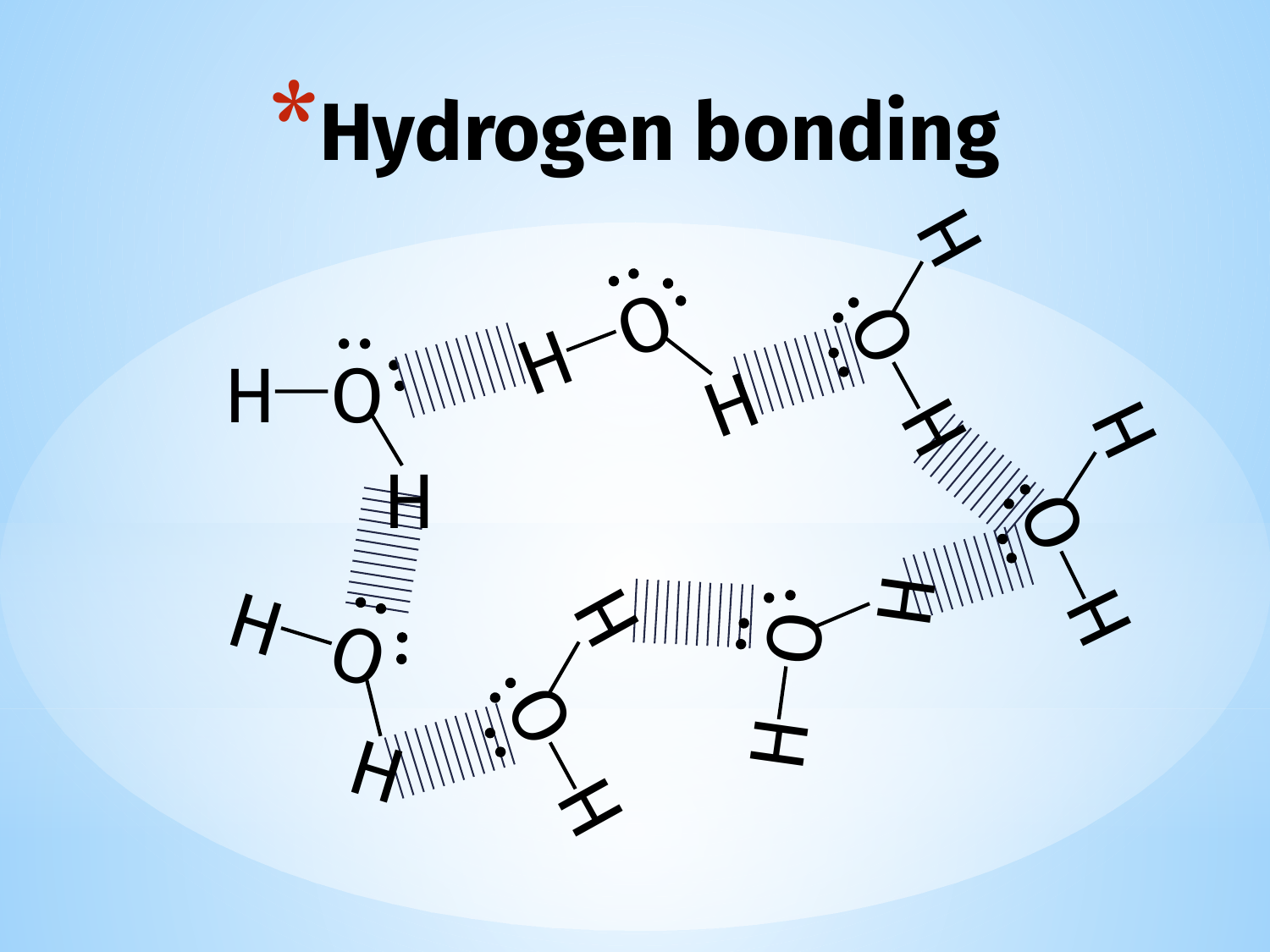

# Hydrogen bonding
H

O

H
O

H

H

H
O

H
H

O

H

H
O

H
H

O

H

H

O

H